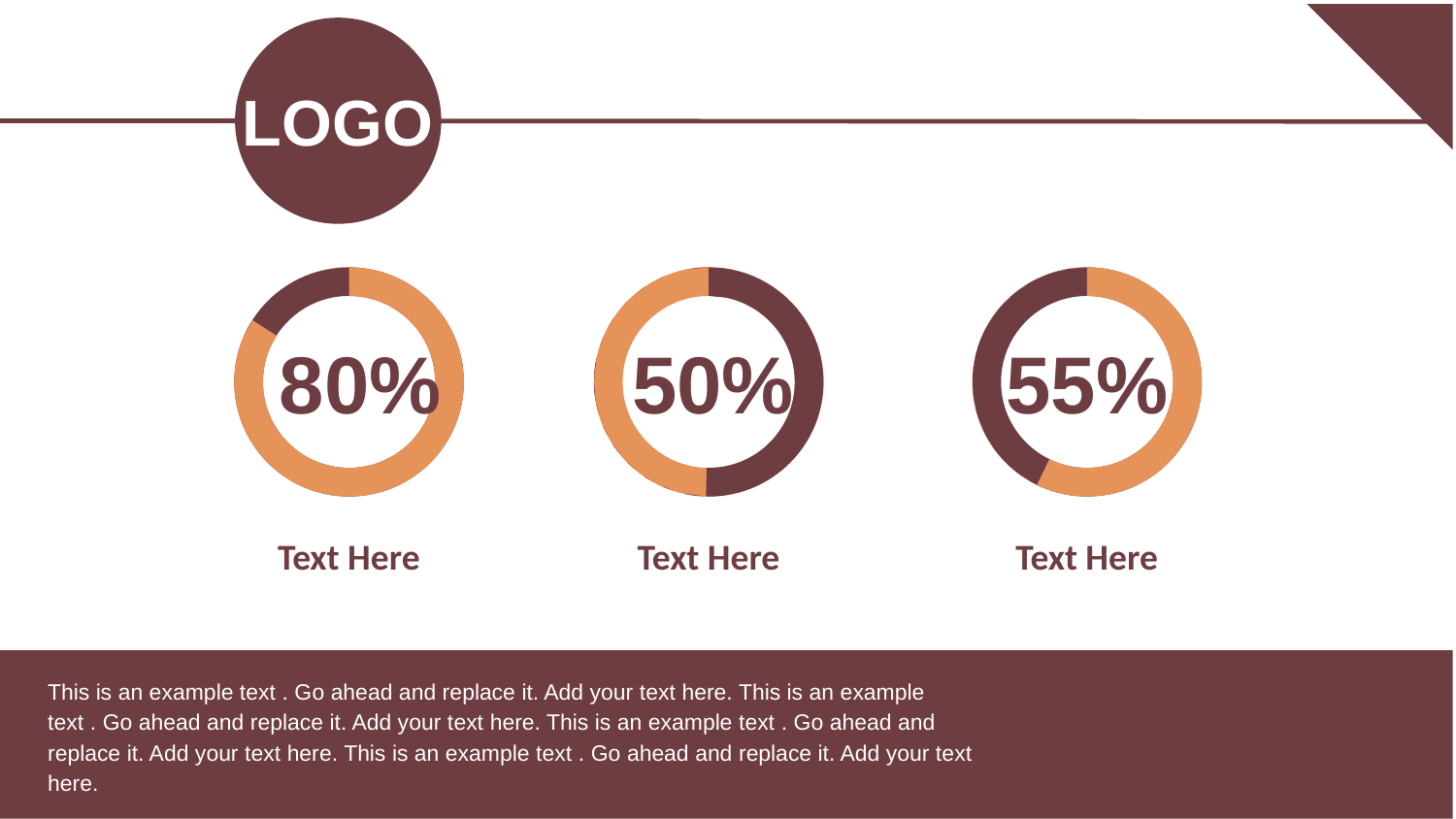

LOGO

Text Here

Text Here

Text Here
80%
50%
55%

This is an example text . Go ahead and replace it. Add your text here. This is an example text . Go ahead and replace it. Add your text here. This is an example text . Go ahead and replace it. Add your text here. This is an example text . Go ahead and replace it. Add your text here.